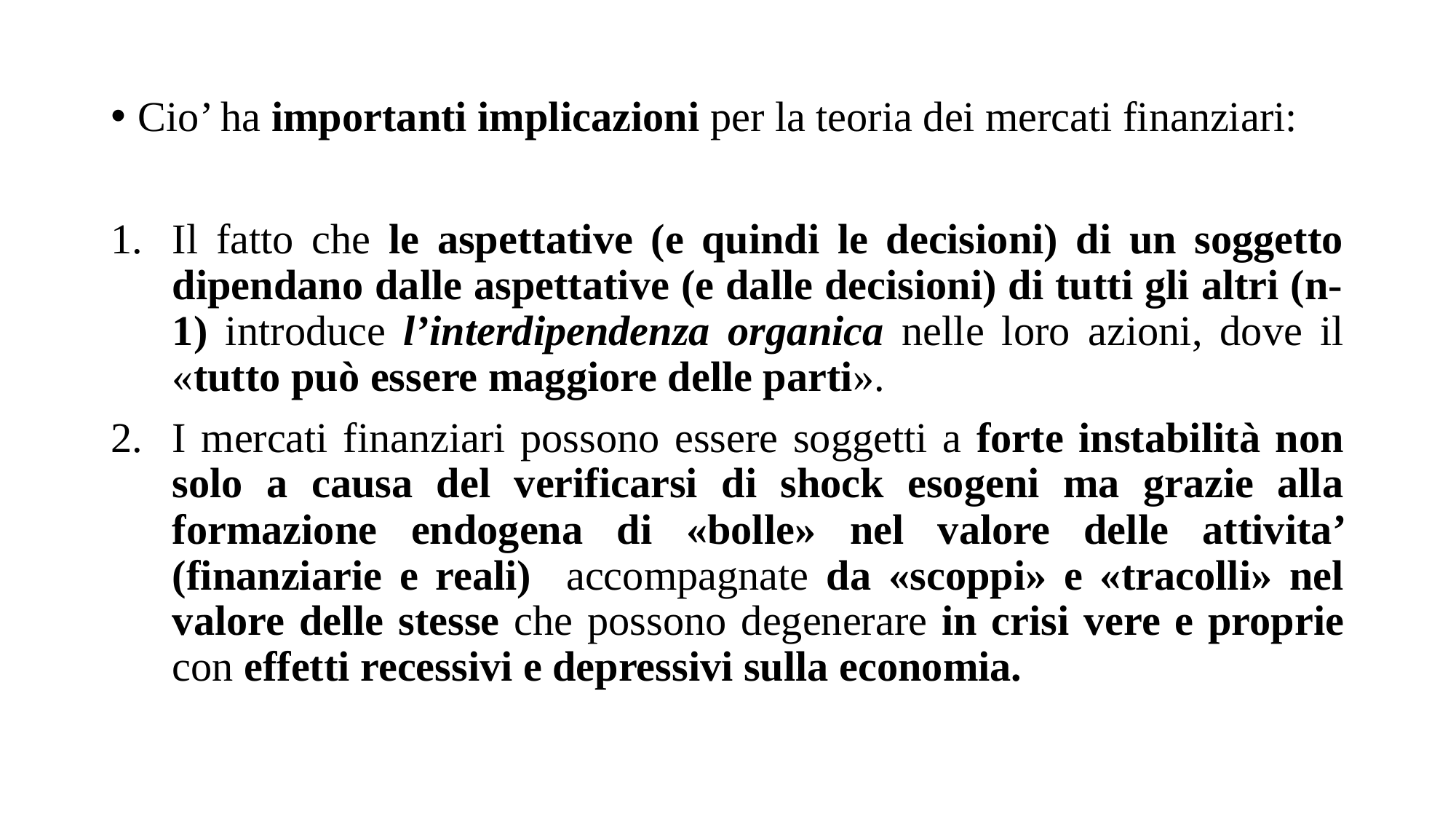

Cio’ ha importanti implicazioni per la teoria dei mercati finanziari:

Il fatto che le aspettative (e quindi le decisioni) di un soggetto dipendano dalle aspettative (e dalle decisioni) di tutti gli altri (n-1) introduce l’interdipendenza organica nelle loro azioni, dove il «tutto può essere maggiore delle parti».
I mercati finanziari possono essere soggetti a forte instabilità non solo a causa del verificarsi di shock esogeni ma grazie alla formazione endogena di «bolle» nel valore delle attivita’ (finanziarie e reali)  accompagnate da «scoppi» e «tracolli» nel valore delle stesse che possono degenerare in crisi vere e proprie con effetti recessivi e depressivi sulla economia.